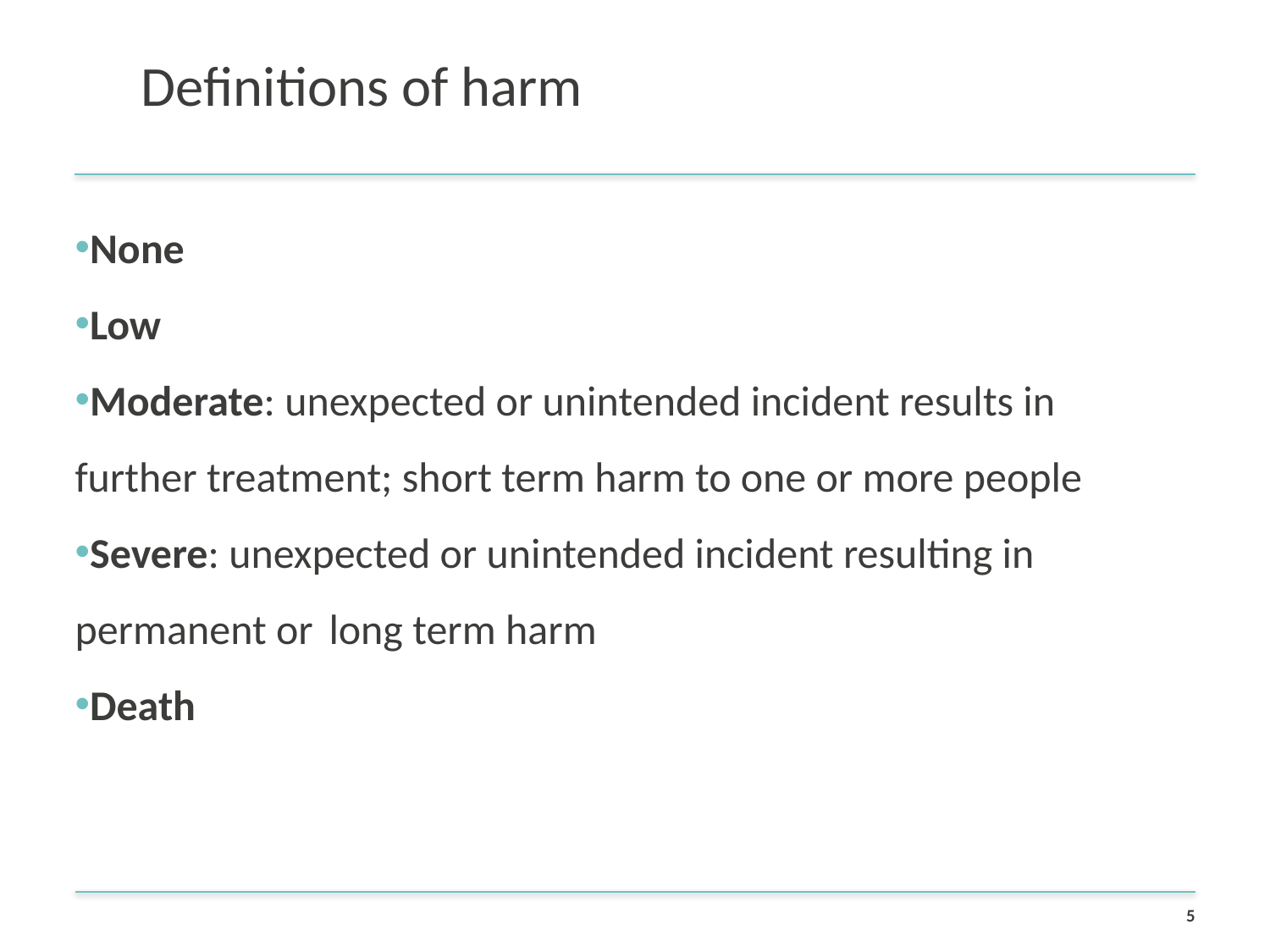

# Definitions of harm

None
Low
Moderate: unexpected or unintended incident results in 	further treatment; short term harm to one or more people
Severe: unexpected or unintended incident resulting in 	permanent or 	long term harm
Death